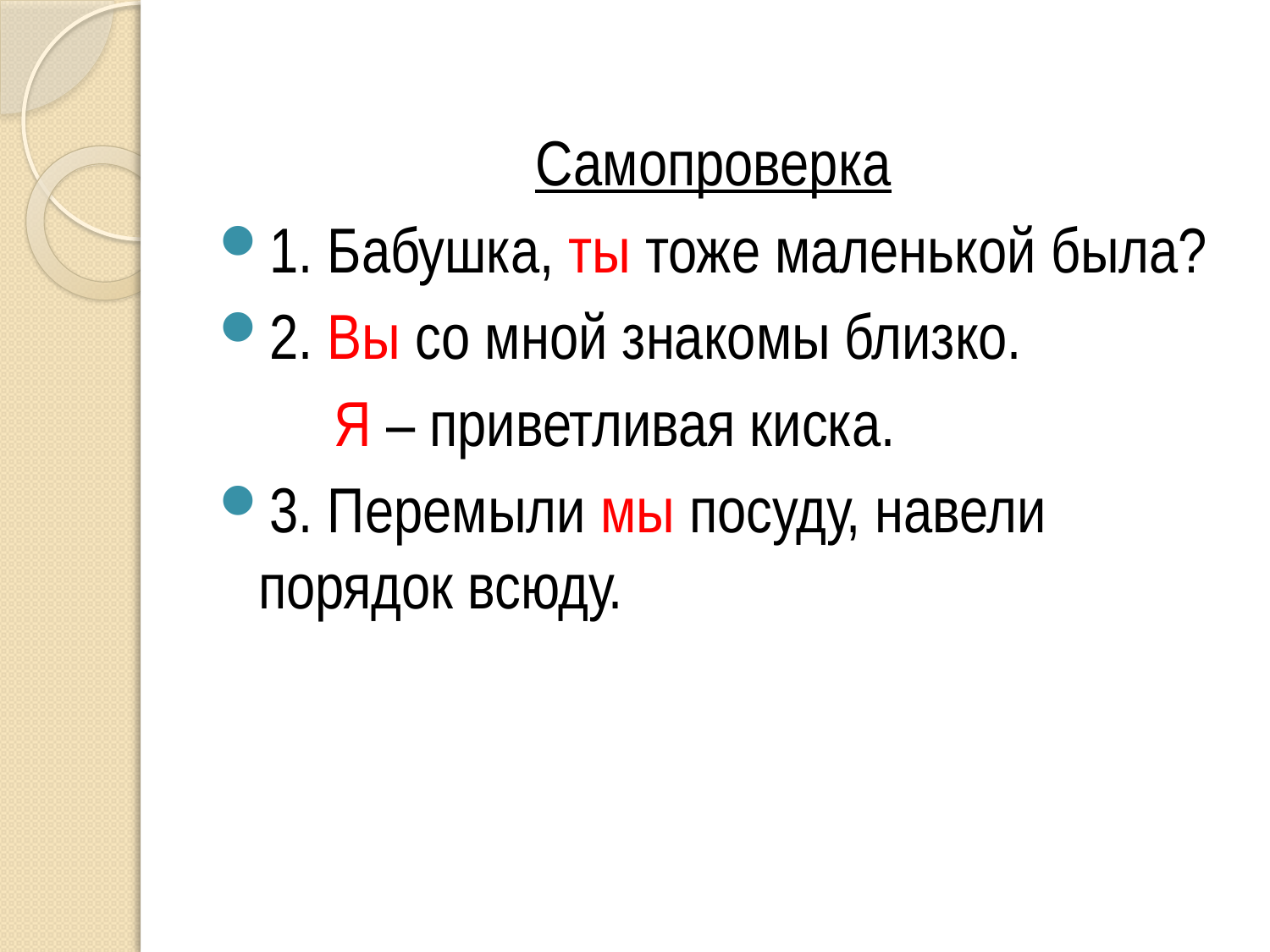

Самопроверка
1. Бабушка, ты тоже маленькой была?
2. Вы со мной знакомы близко.
        Я – приветливая киска.
3. Перемыли мы посуду, навели порядок всюду.